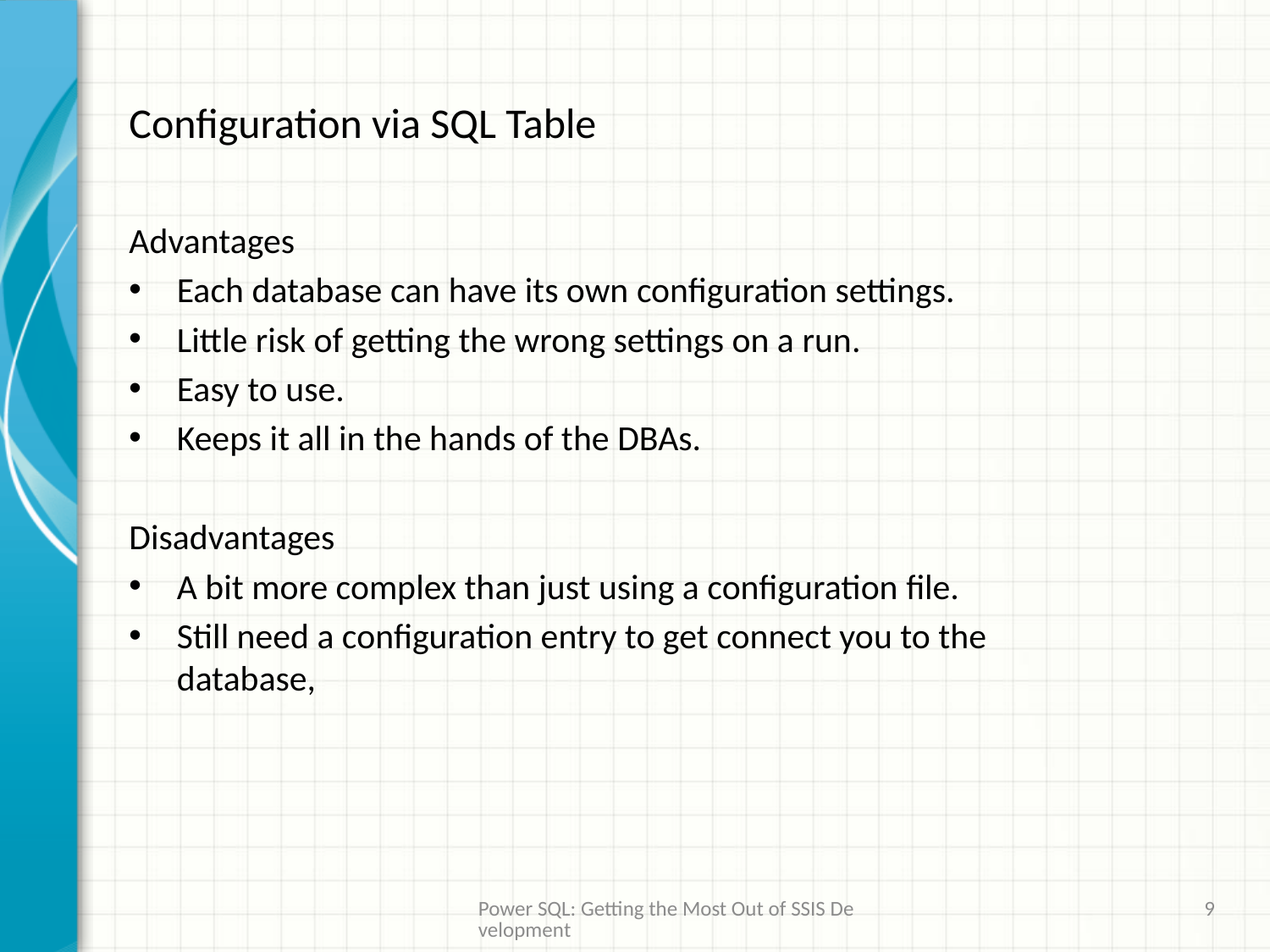

# Configuration via SQL Table
Advantages
Each database can have its own configuration settings.
Little risk of getting the wrong settings on a run.
Easy to use.
Keeps it all in the hands of the DBAs.

Disadvantages
A bit more complex than just using a configuration file.
Still need a configuration entry to get connect you to the database,
Power SQL: Getting the Most Out of SSIS Development
9